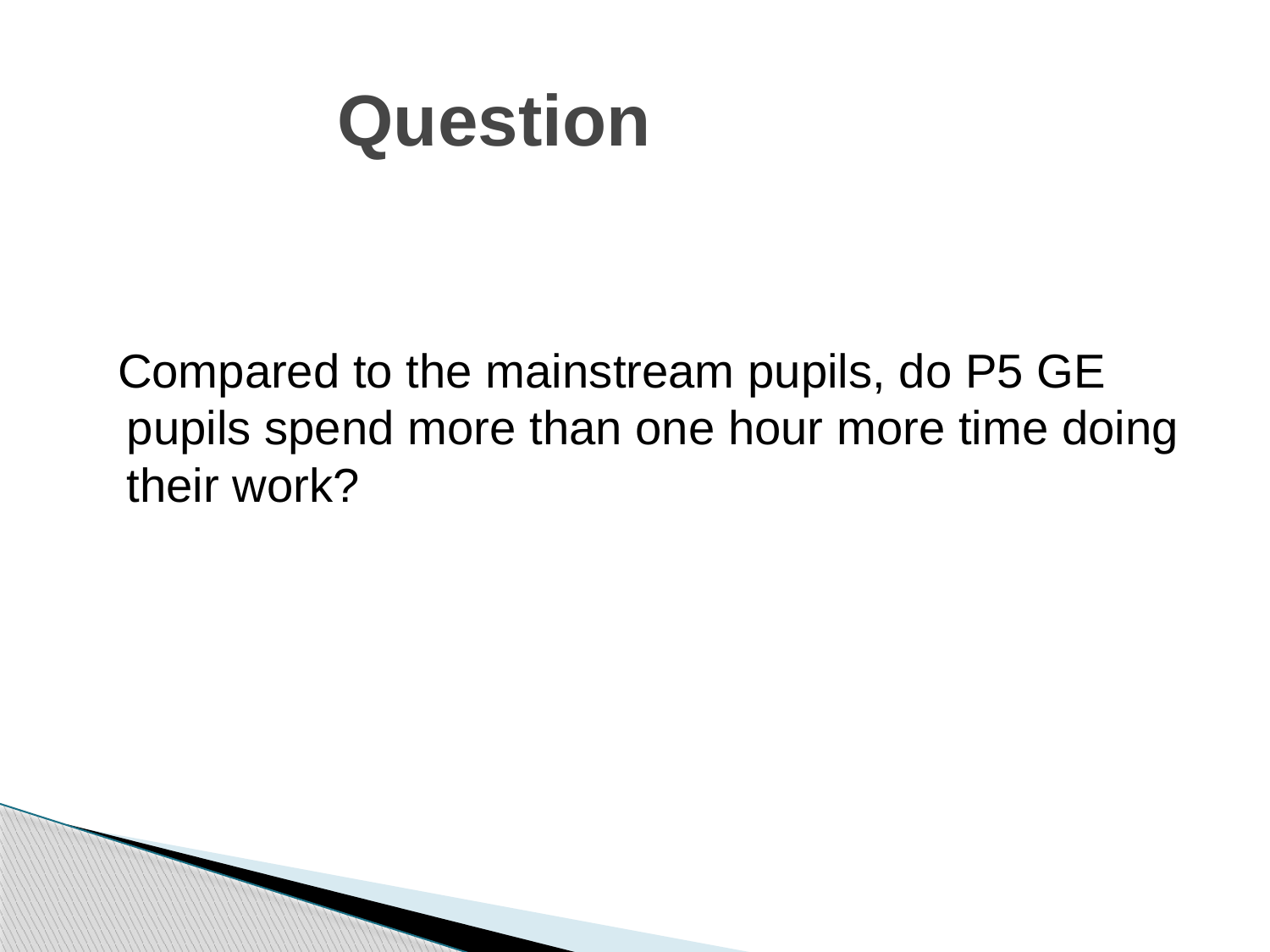

# Question

  Compared to the mainstream pupils, do P5 GE pupils spend more than one hour more time doing their work?